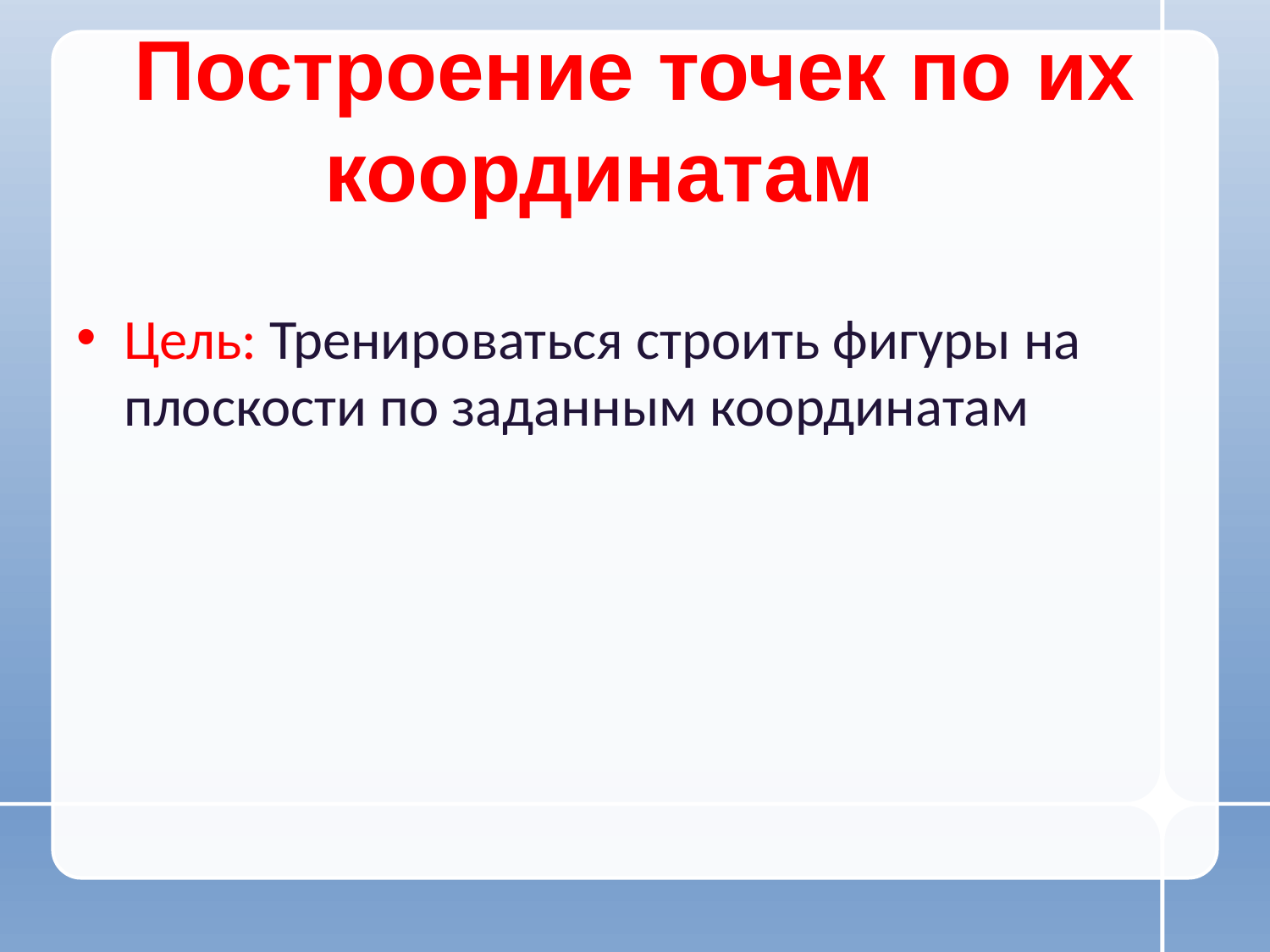

# Построение точек по их координатам
Цель: Тренироваться строить фигуры на плоскости по заданным координатам